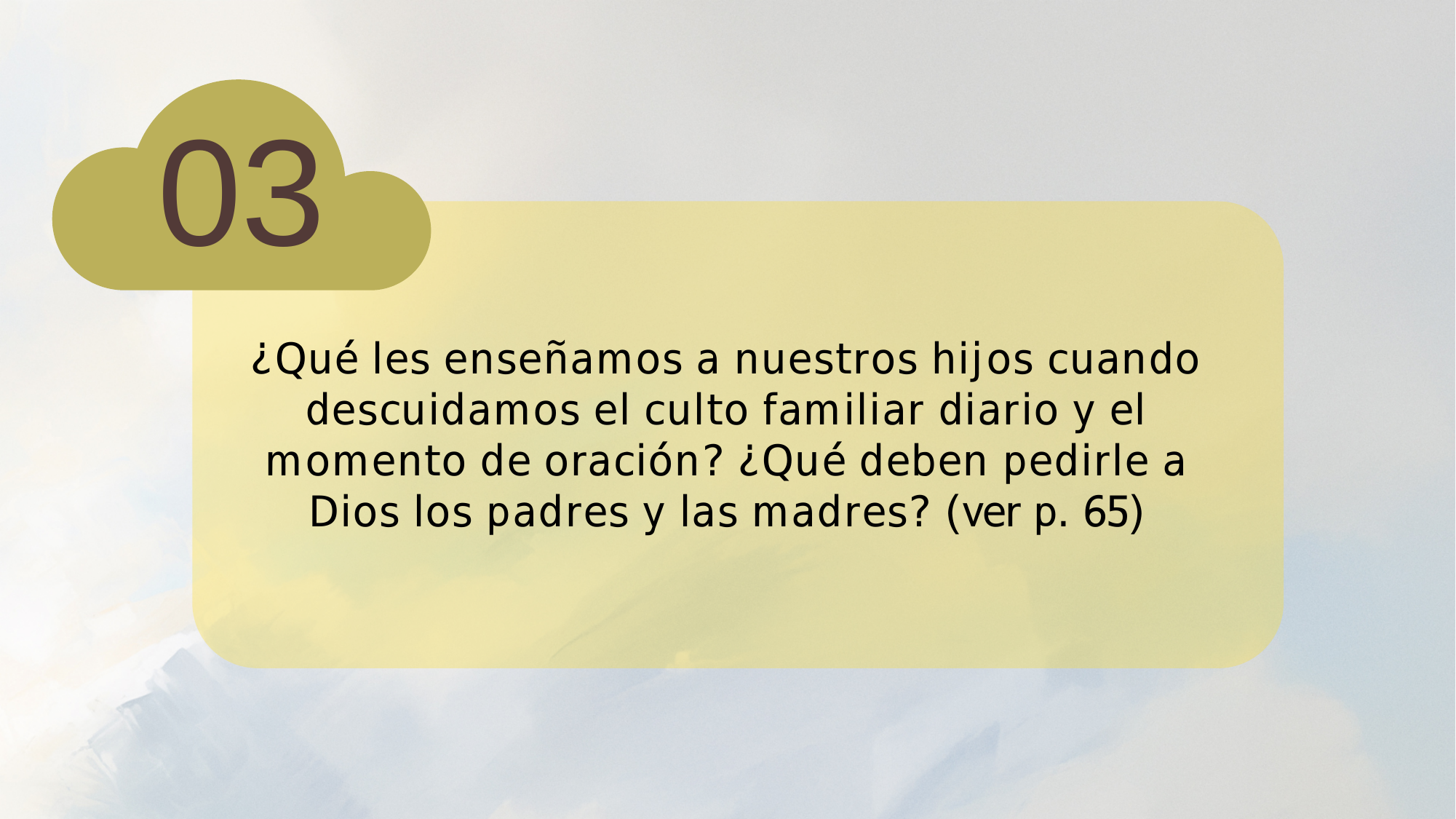

03

¿Qué les enseñamos a nuestros hijos cuando descuidamos el culto familiar diario y el momento de oración? ¿Qué deben pedirle a Dios los padres y las madres? (ver p. 65)